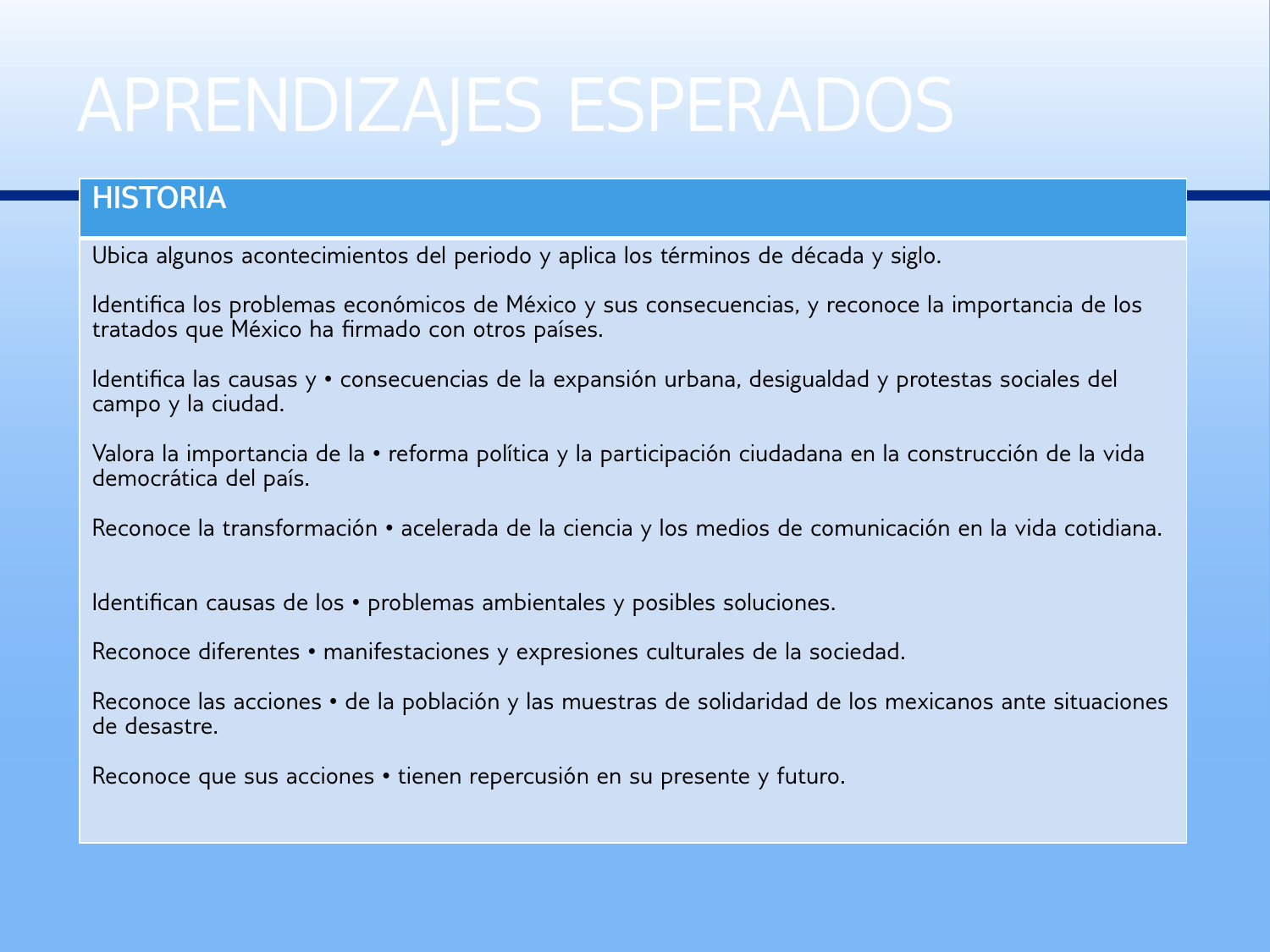

# APRENDIZAJES ESPERADOS
| HISTORIA |
| --- |
| Ubica algunos acontecimientos del periodo y aplica los términos de década y siglo. Identifica los problemas económicos de México y sus consecuencias, y reconoce la importancia de los tratados que México ha firmado con otros países. Identifica las causas y • consecuencias de la expansión urbana, desigualdad y protestas sociales del campo y la ciudad. Valora la importancia de la • reforma política y la participación ciudadana en la construcción de la vida democrática del país. Reconoce la transformación • acelerada de la ciencia y los medios de comunicación en la vida cotidiana. Identifican causas de los • problemas ambientales y posibles soluciones. Reconoce diferentes • manifestaciones y expresiones culturales de la sociedad. Reconoce las acciones • de la población y las muestras de solidaridad de los mexicanos ante situaciones de desastre. Reconoce que sus acciones • tienen repercusión en su presente y futuro. |